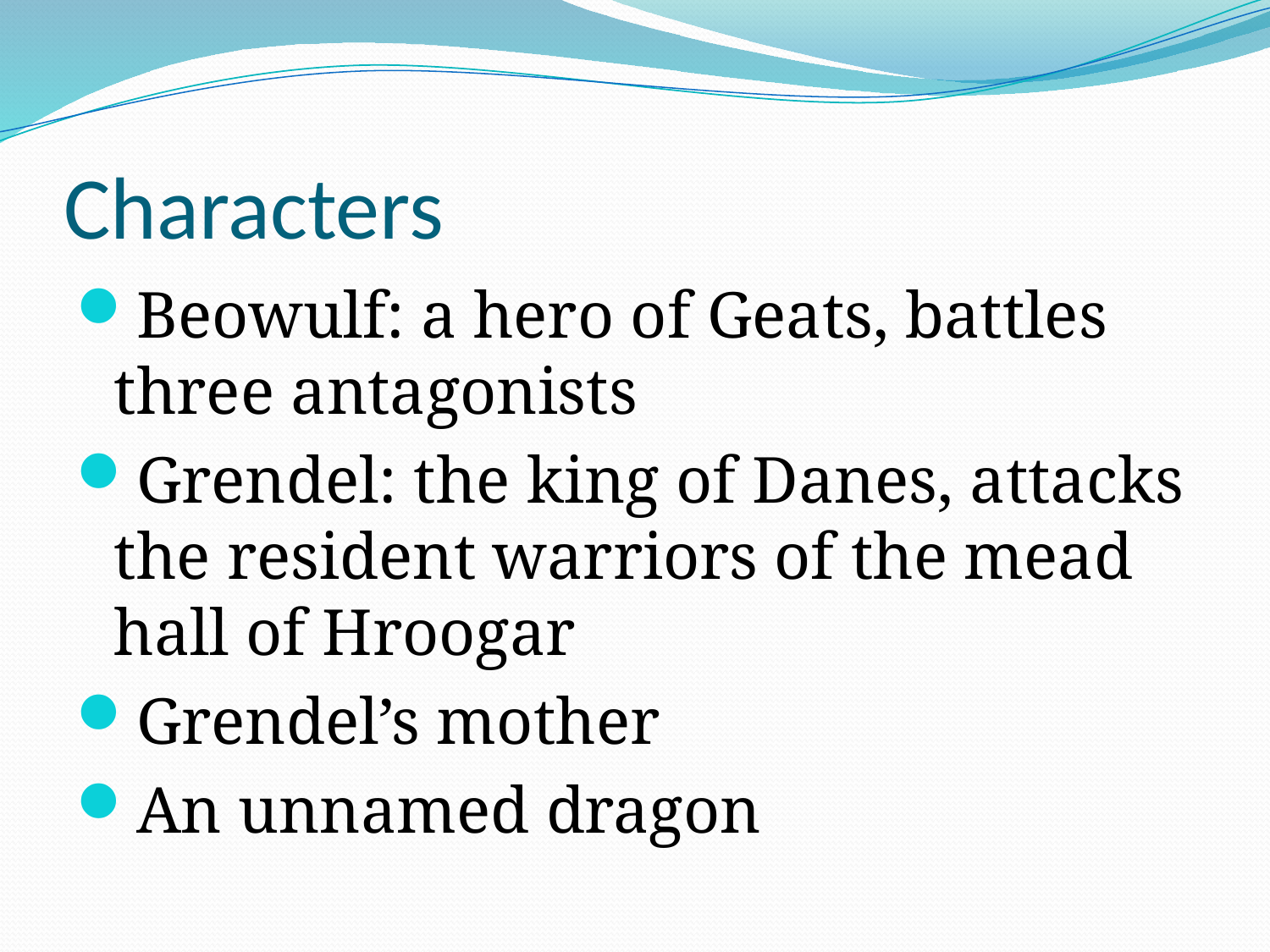

# Characters
Beowulf: a hero of Geats, battles three antagonists
Grendel: the king of Danes, attacks the resident warriors of the mead hall of Hroogar
Grendel’s mother
An unnamed dragon